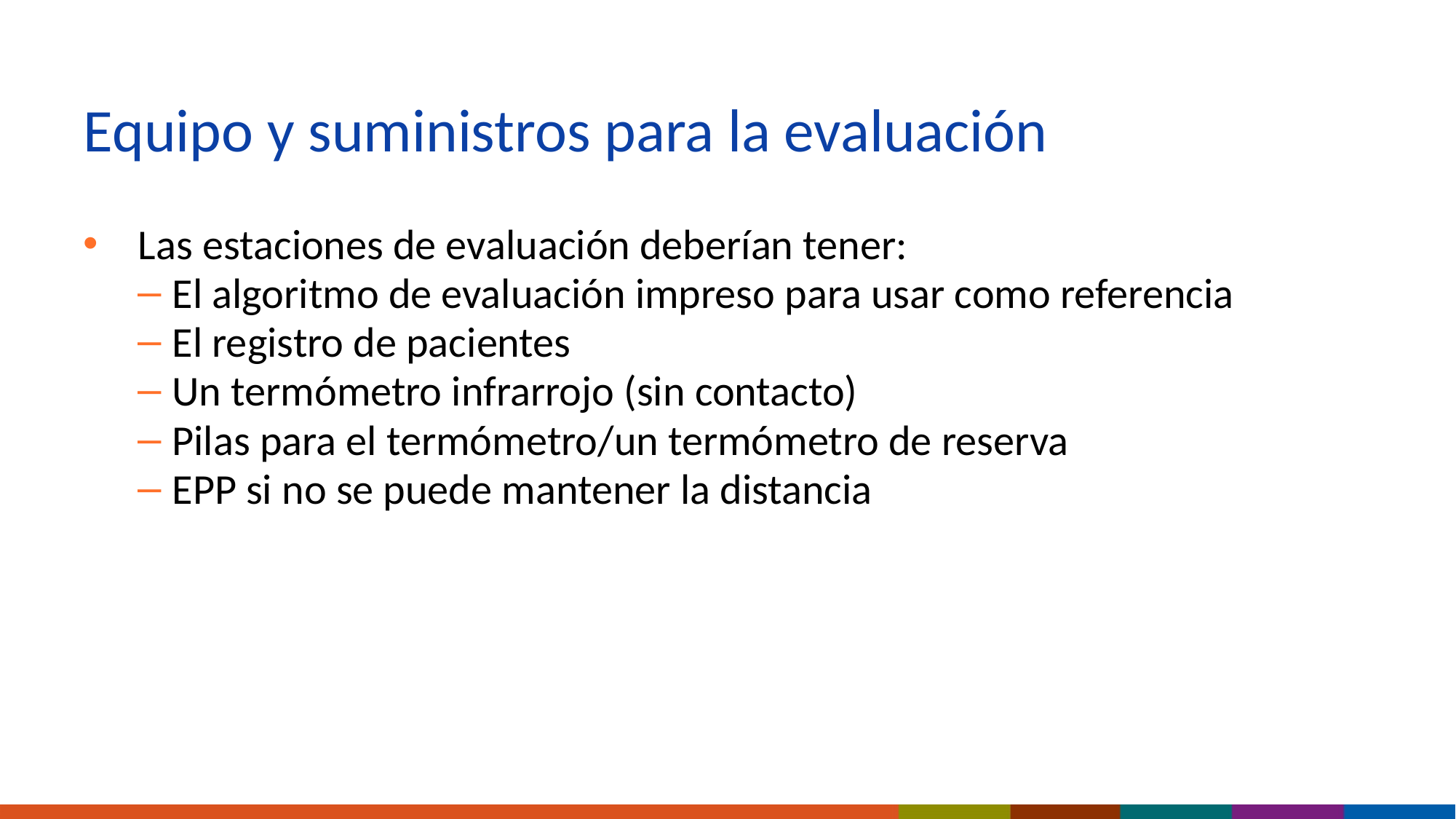

# Equipo y suministros para la evaluación
Las estaciones de evaluación deberían tener:
El algoritmo de evaluación impreso para usar como referencia
El registro de pacientes
Un termómetro infrarrojo (sin contacto)
Pilas para el termómetro/un termómetro de reserva
EPP si no se puede mantener la distancia